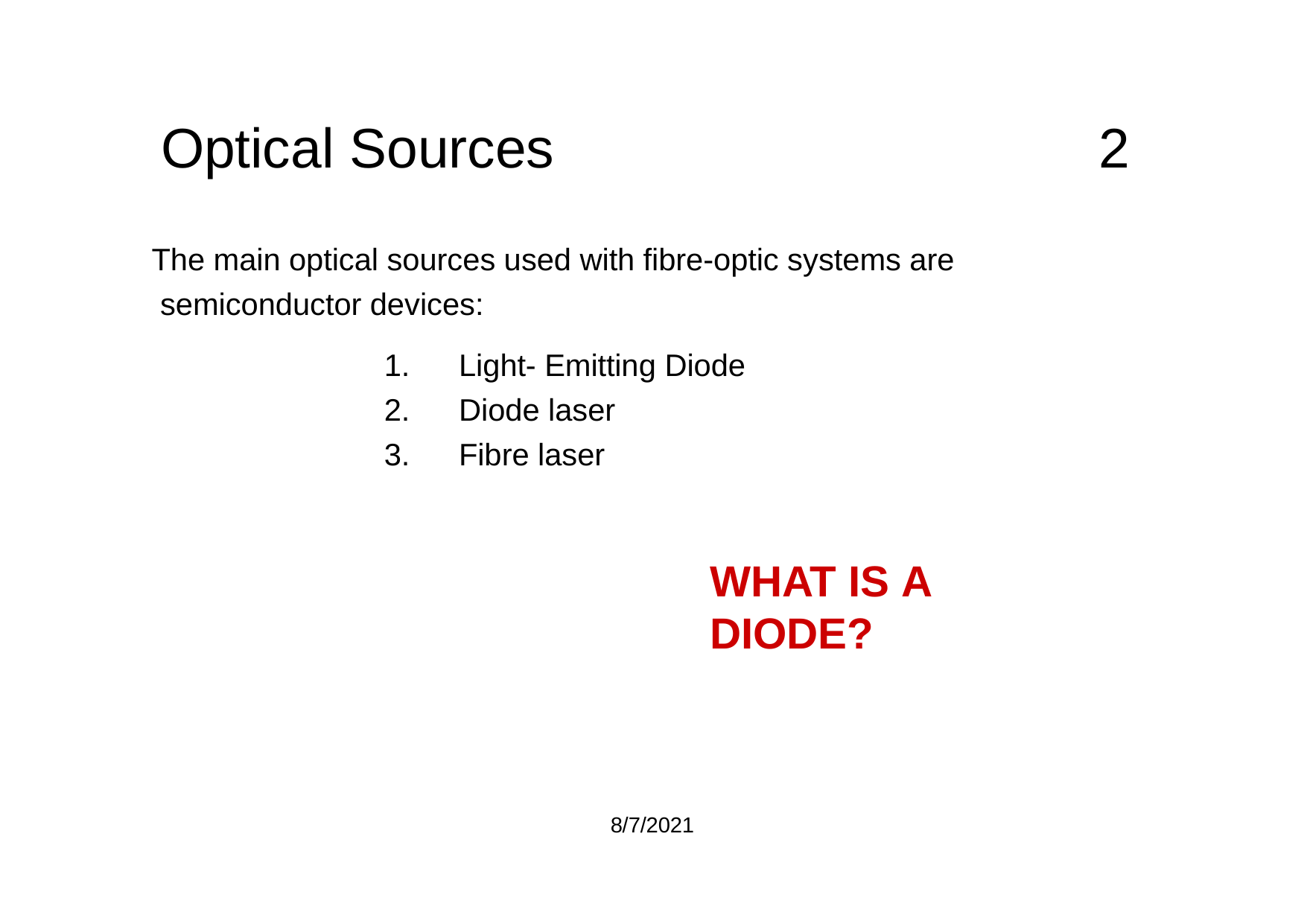

# Optical Sources
2
The main optical sources used with fibre-optic systems are  semiconductor devices:
Light- Emitting Diode
Diode laser
Fibre laser

WHAT IS A DIODE?
8/7/2021